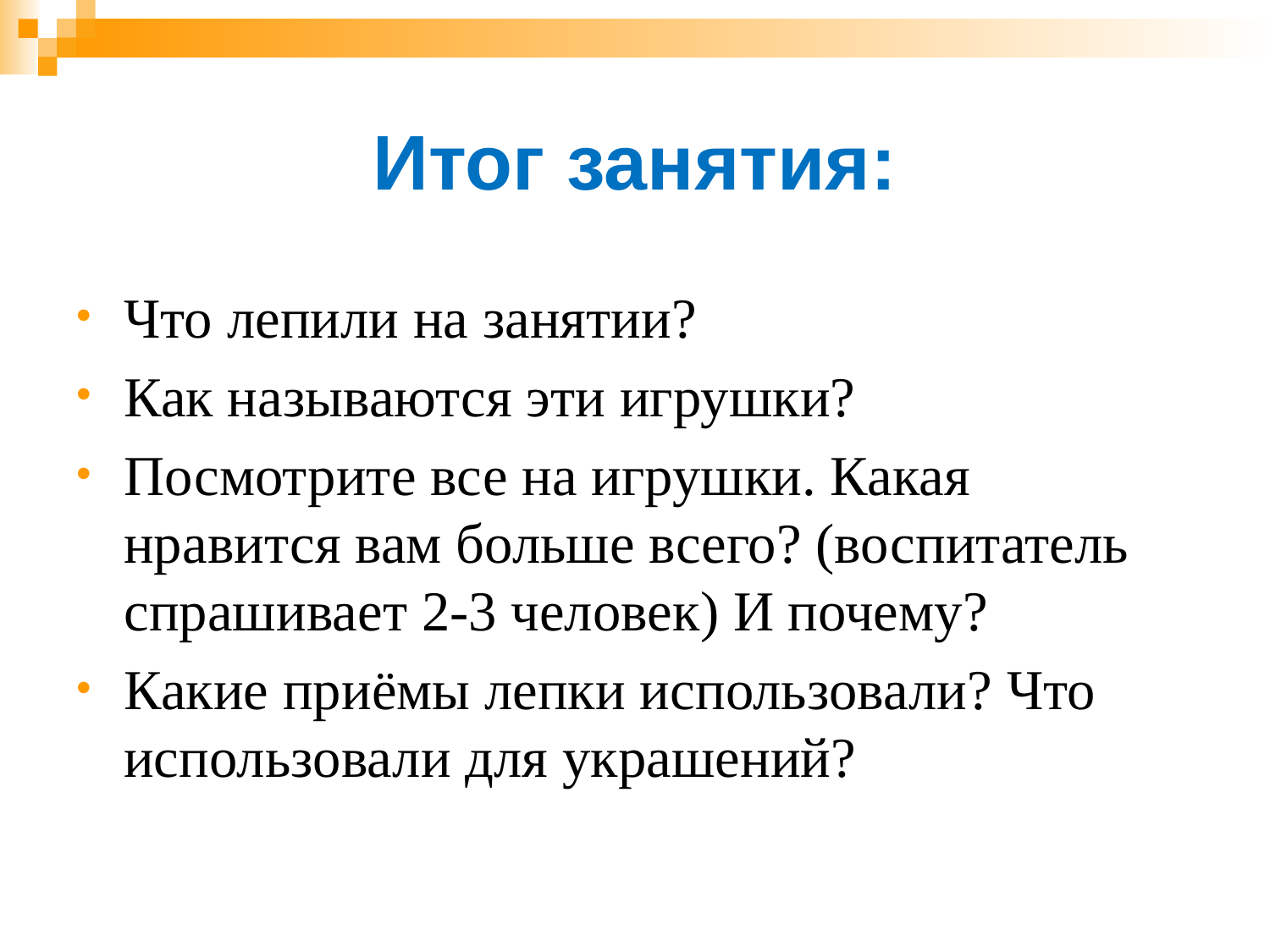

# Итог занятия:
Что лепили на занятии?
Как называются эти игрушки?
Посмотрите все на игрушки. Какая нравится вам больше всего? (воспитатель спрашивает 2-3 человек) И почему?
Какие приёмы лепки использовали? Что использовали для украшений?